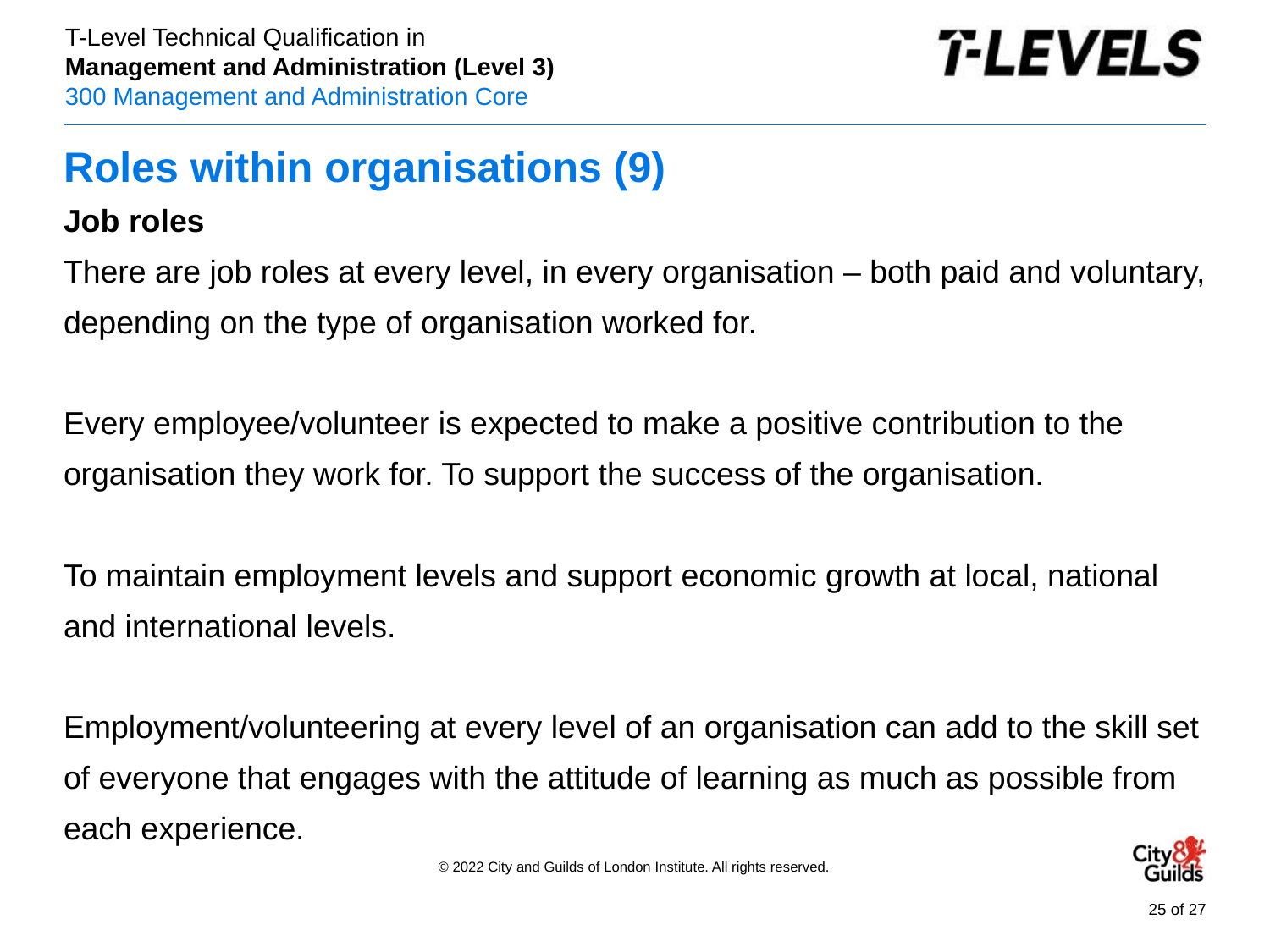

# Roles within organisations (9)
Job roles
There are job roles at every level, in every organisation – both paid and voluntary, depending on the type of organisation worked for.

Every employee/volunteer is expected to make a positive contribution to the organisation they work for. To support the success of the organisation.

To maintain employment levels and support economic growth at local, national and international levels.

Employment/volunteering at every level of an organisation can add to the skill set of everyone that engages with the attitude of learning as much as possible from each experience.